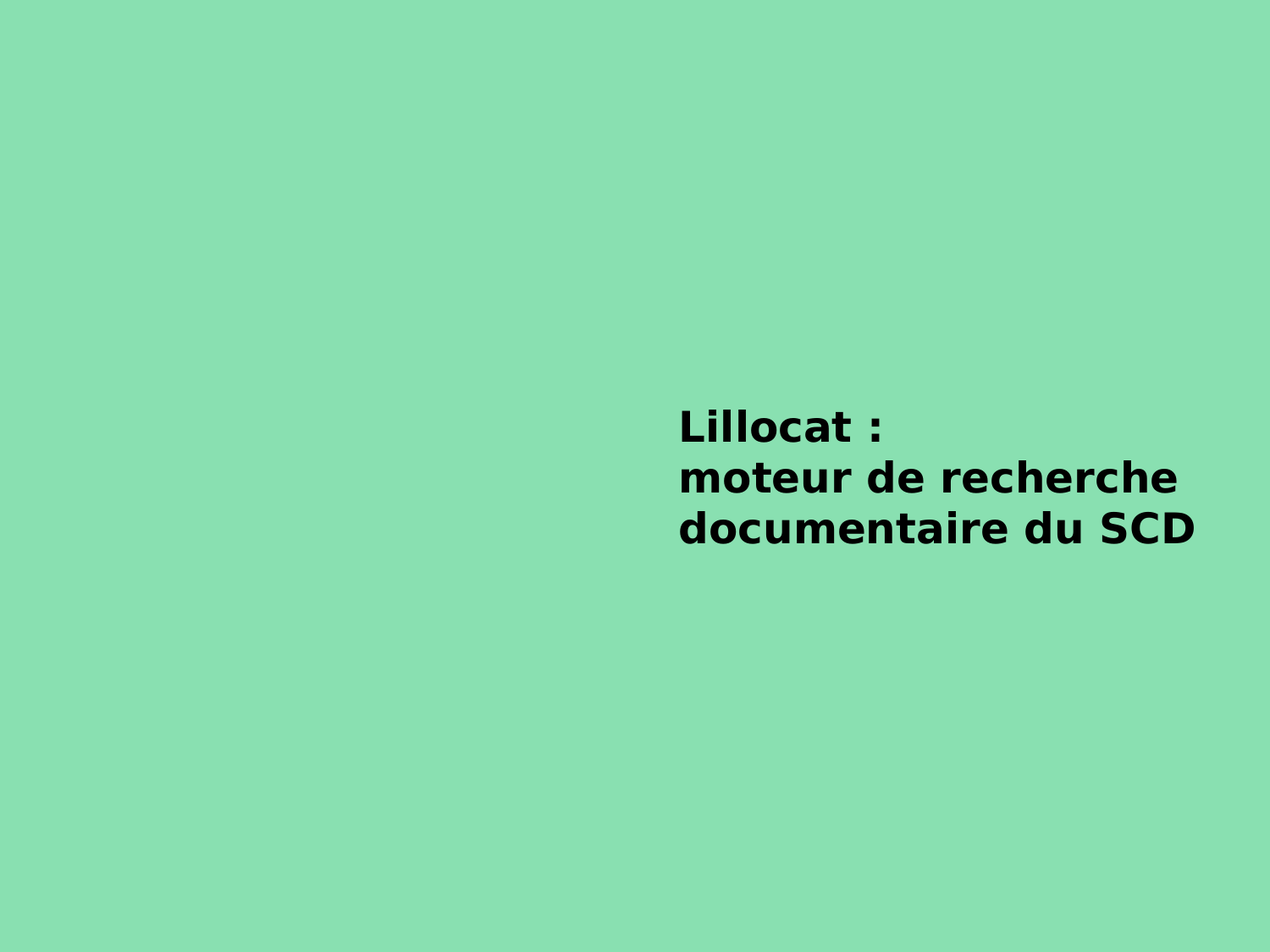

Lillocat :
moteur de recherche documentaire du SCD